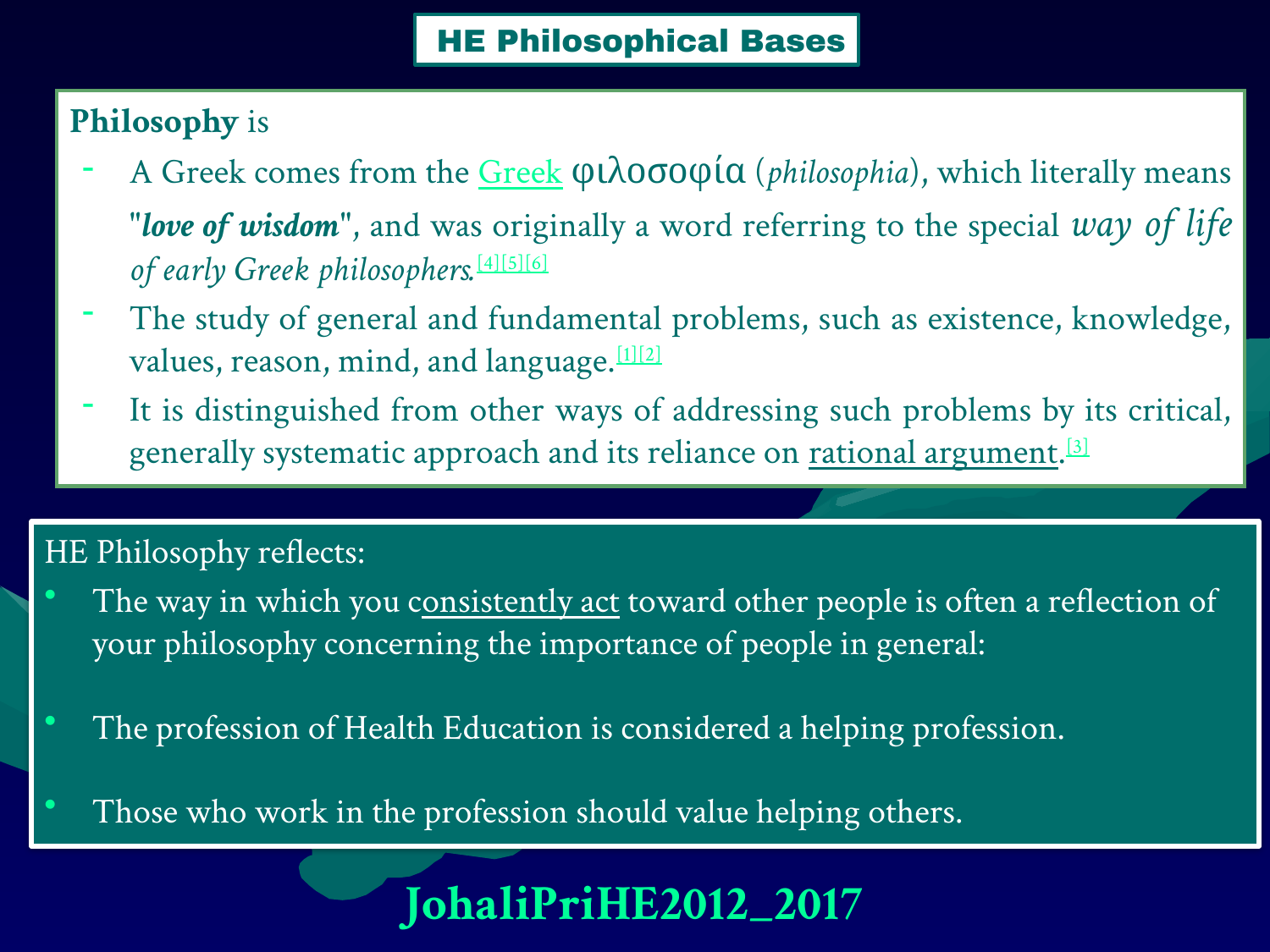

HE Philosophical Bases
Philosophy is
A Greek comes from the Greek φιλοσοφία (philosophia), which literally means "love of wisdom", and was originally a word referring to the special way of life of early Greek philosophers.[4][5][6]
The study of general and fundamental problems, such as existence, knowledge, values, reason, mind, and language.[1][2]
It is distinguished from other ways of addressing such problems by its critical, generally systematic approach and its reliance on rational argument.[3]
HE Philosophy reflects:
The way in which you consistently act toward other people is often a reflection of your philosophy concerning the importance of people in general:

The profession of Health Education is considered a helping profession.

Those who work in the profession should value helping others.
JohaliPriHE2012_2017